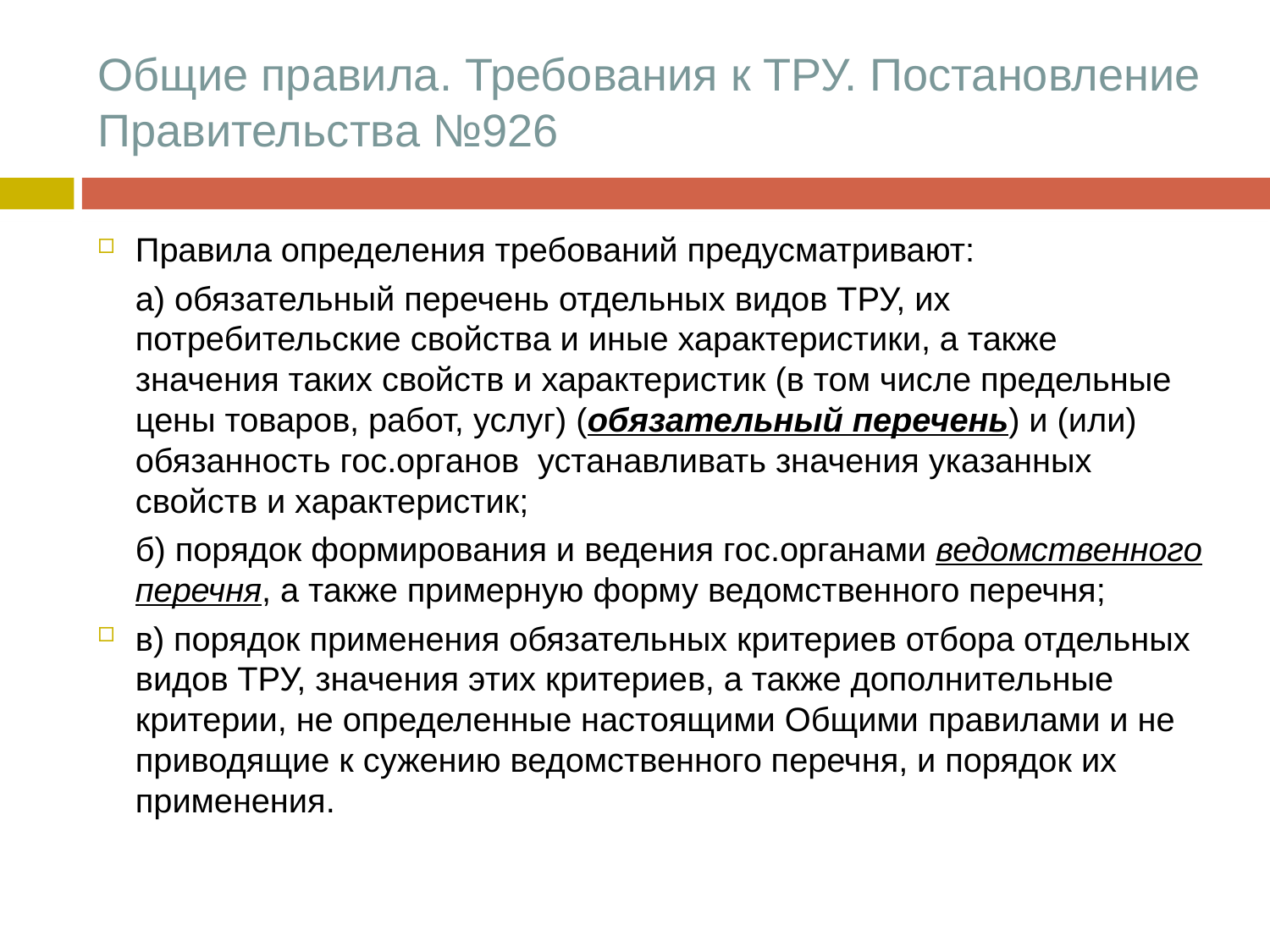

# Общие правила. Требования к ТРУ. Постановление Правительства №926
Правила определения требований предусматривают:
	а) обязательный перечень отдельных видов ТРУ, их потребительские свойства и иные характеристики, а также значения таких свойств и характеристик (в том числе предельные цены товаров, работ, услуг) (обязательный перечень) и (или) обязанность гос.органов  устанавливать значения указанных свойств и характеристик;
	б) порядок формирования и ведения гос.органами ведомственного перечня, а также примерную форму ведомственного перечня;
в) порядок применения обязательных критериев отбора отдельных видов ТРУ, значения этих критериев, а также дополнительные критерии, не определенные настоящими Общими правилами и не приводящие к сужению ведомственного перечня, и порядок их применения.